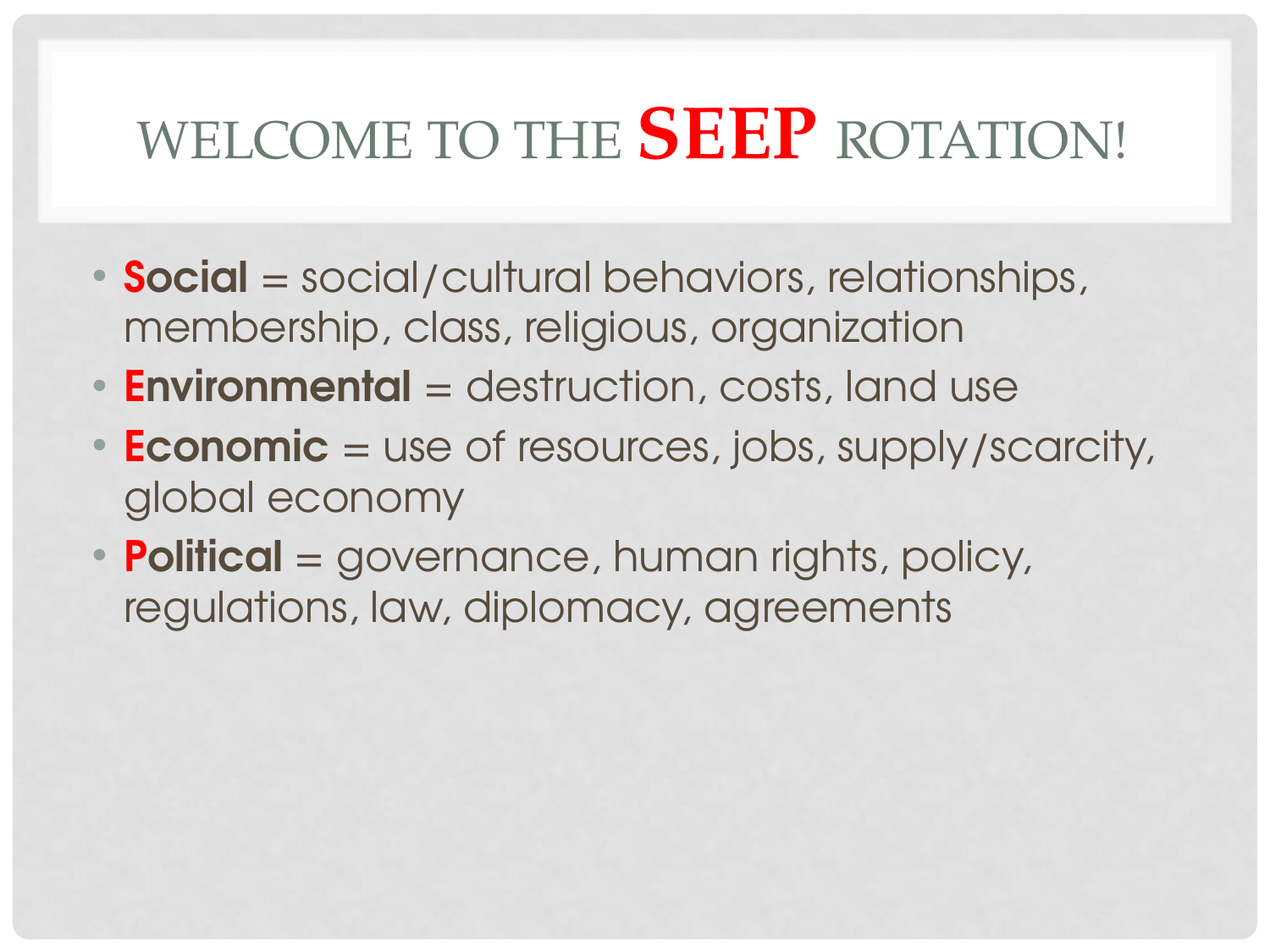

# Welcome to the SEEP rotation!
Social = social/cultural behaviors, relationships, membership, class, religious, organization
Environmental = destruction, costs, land use
Economic = use of resources, jobs, supply/scarcity, global economy
Political = governance, human rights, policy, regulations, law, diplomacy, agreements